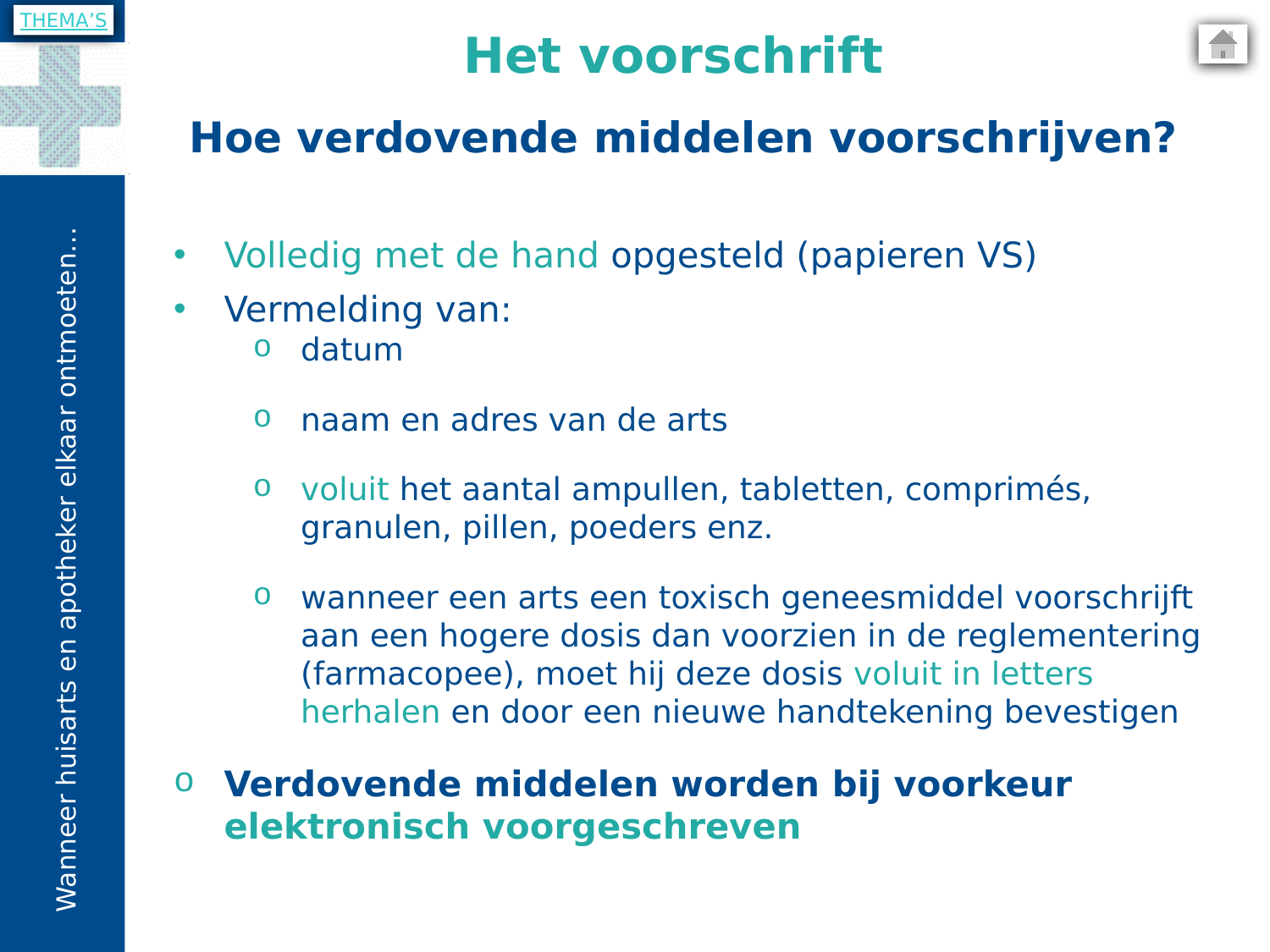

THEMA’S
Het voorschrift

Hoe verdovende middelen voorschrijven?
Volledig met de hand opgesteld (papieren VS)
Vermelding van:
datum
naam en adres van de arts
voluit het aantal ampullen, tabletten, comprimés, granulen, pillen, poeders enz.
wanneer een arts een toxisch geneesmiddel voorschrijft aan een hogere dosis dan voorzien in de reglementering (farmacopee), moet hij deze dosis voluit in letters herhalen en door een nieuwe handtekening bevestigen
Verdovende middelen worden bij voorkeur elektronisch voorgeschreven